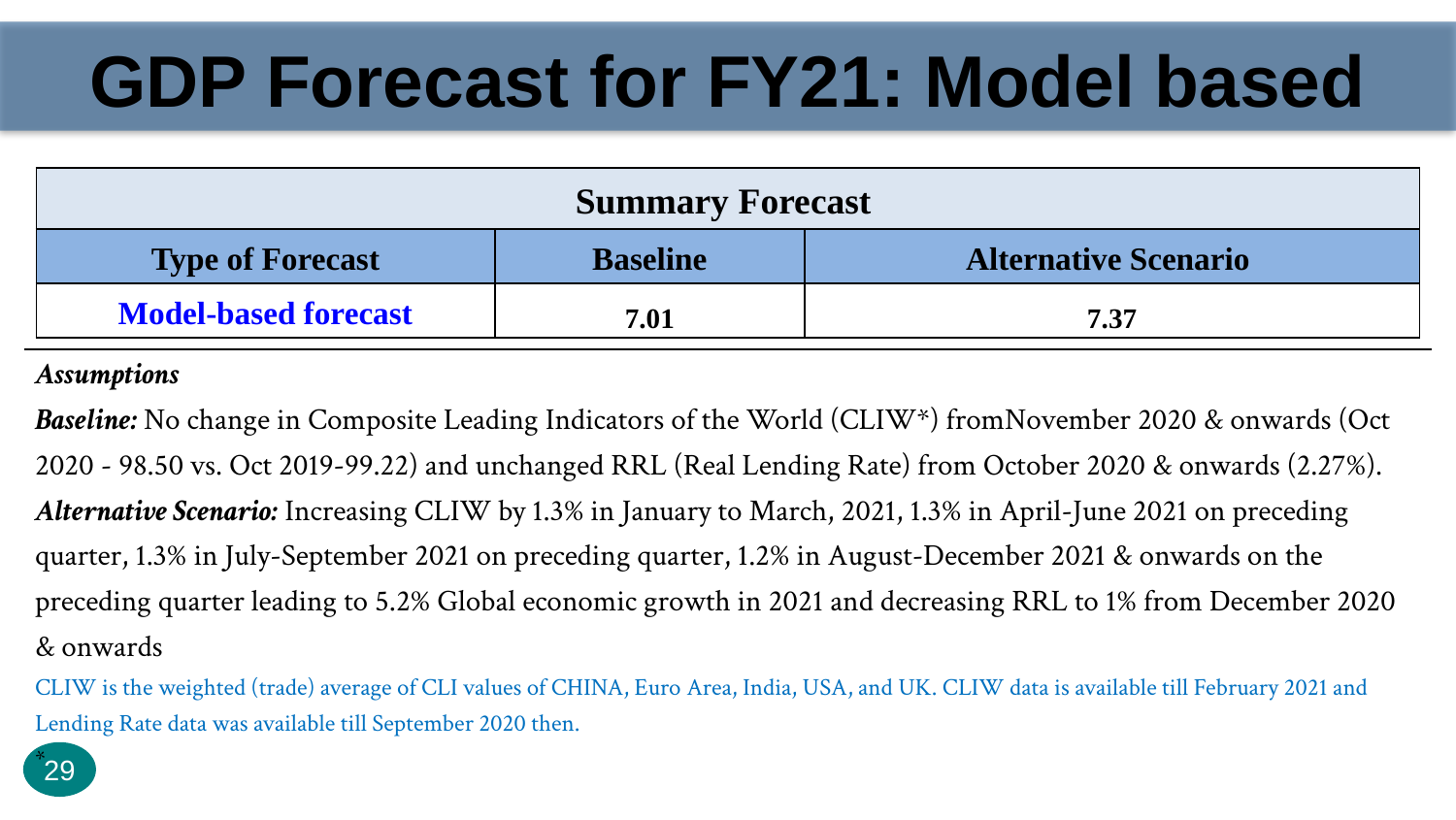

GDP Forecast for FY21: Model based
| Summary Forecast |  |  |
| --- | --- | --- |
| Type of Forecast | Baseline | Alternative Scenario |
| Model-based forecast | 7.01 | 7.37 |
|  |  |  |
| Assumptions Baseline: No change in Composite Leading Indicators of the World (CLIW\*) fromNovember 2020 & onwards (Oct 2020 - 98.50 vs. Oct 2019-99.22) and unchanged RRL (Real Lending Rate) from October 2020 & onwards (2.27%). Alternative Scenario: Increasing CLIW by 1.3% in January to March, 2021, 1.3% in April-June 2021 on preceding quarter, 1.3% in July-September 2021 on preceding quarter, 1.2% in August-December 2021 & onwards on the preceding quarter leading to 5.2% Global economic growth in 2021 and decreasing RRL to 1% from December 2020 & onwards CLIW is the weighted (trade) average of CLI values of CHINA, Euro Area, India, USA, and UK. CLIW data is available till February 2021 and Lending Rate data was available till September 2020 then. \* |
| --- |
29